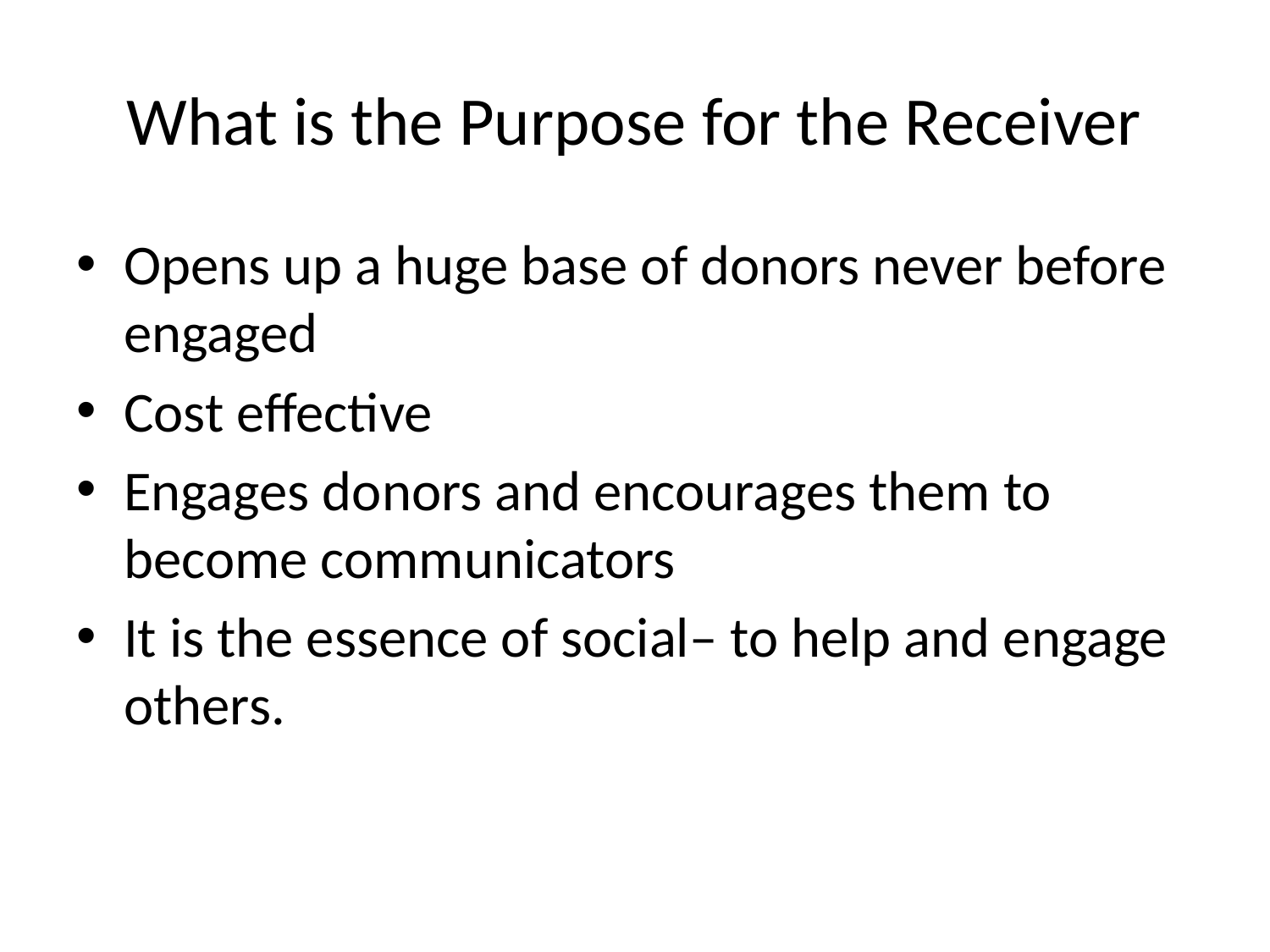

# What is the Purpose for the Receiver
Opens up a huge base of donors never before engaged
Cost effective
Engages donors and encourages them to become communicators
It is the essence of social– to help and engage others.